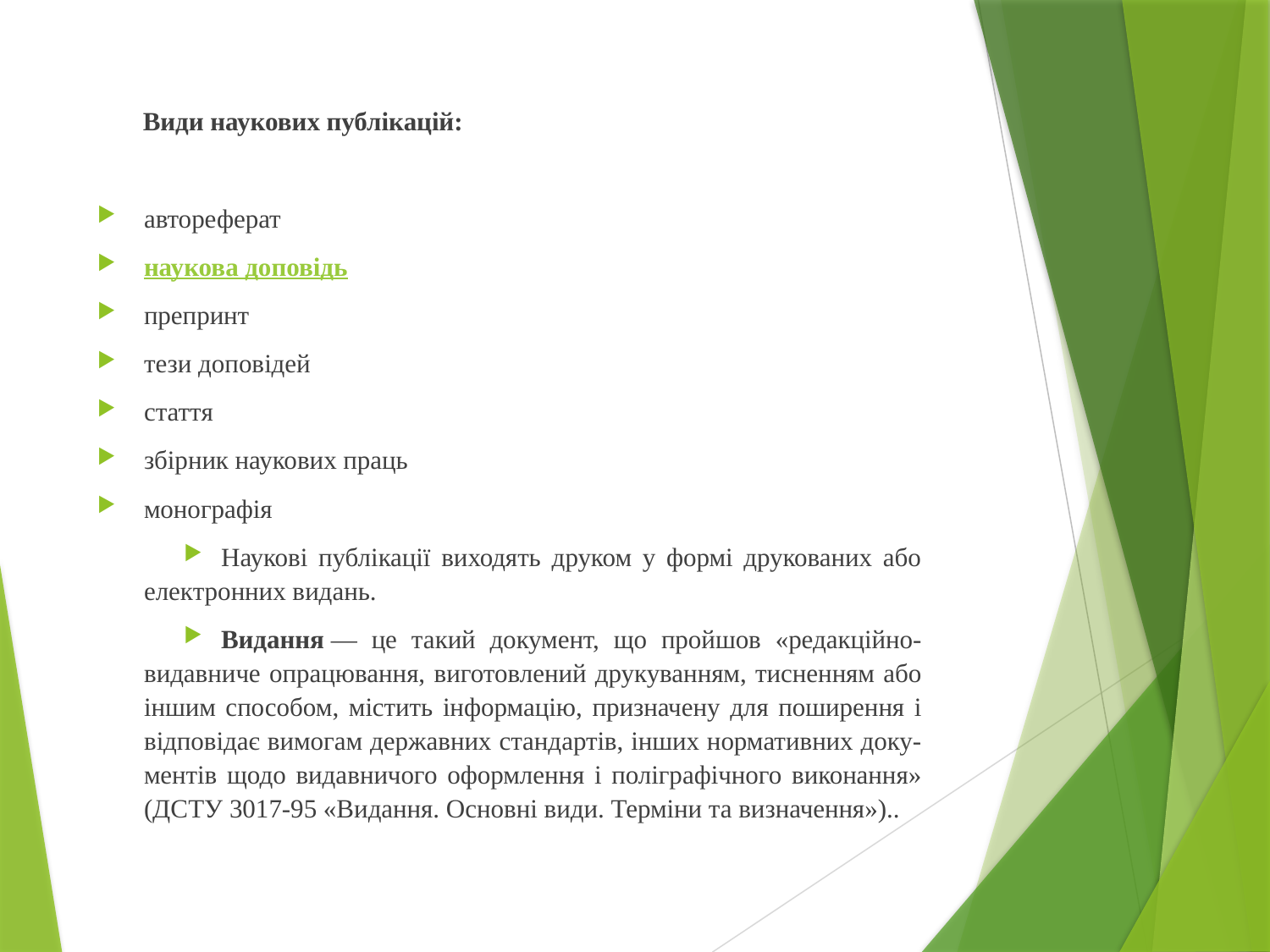

Види наукових публікацій:

автореферат
наукова доповідь
препринт
тези доповідей
стаття
збірник наукових праць
монографія
Наукові публікації виходять друком у формі друкованих або електронних видань.
Видання — це такий документ, що пройшов «редакційно-видавниче опрацювання, виготовлений друкуванням, тисненням або іншим способом, містить інформацію, призначену для поширення і відповідає вимогам державних стандартів, інших нормативних доку-ментів щодо видавничого оформлення і поліграфічного виконання» (ДСТУ 3017-95 «Видання. Основні види. Терміни та визначення»)..